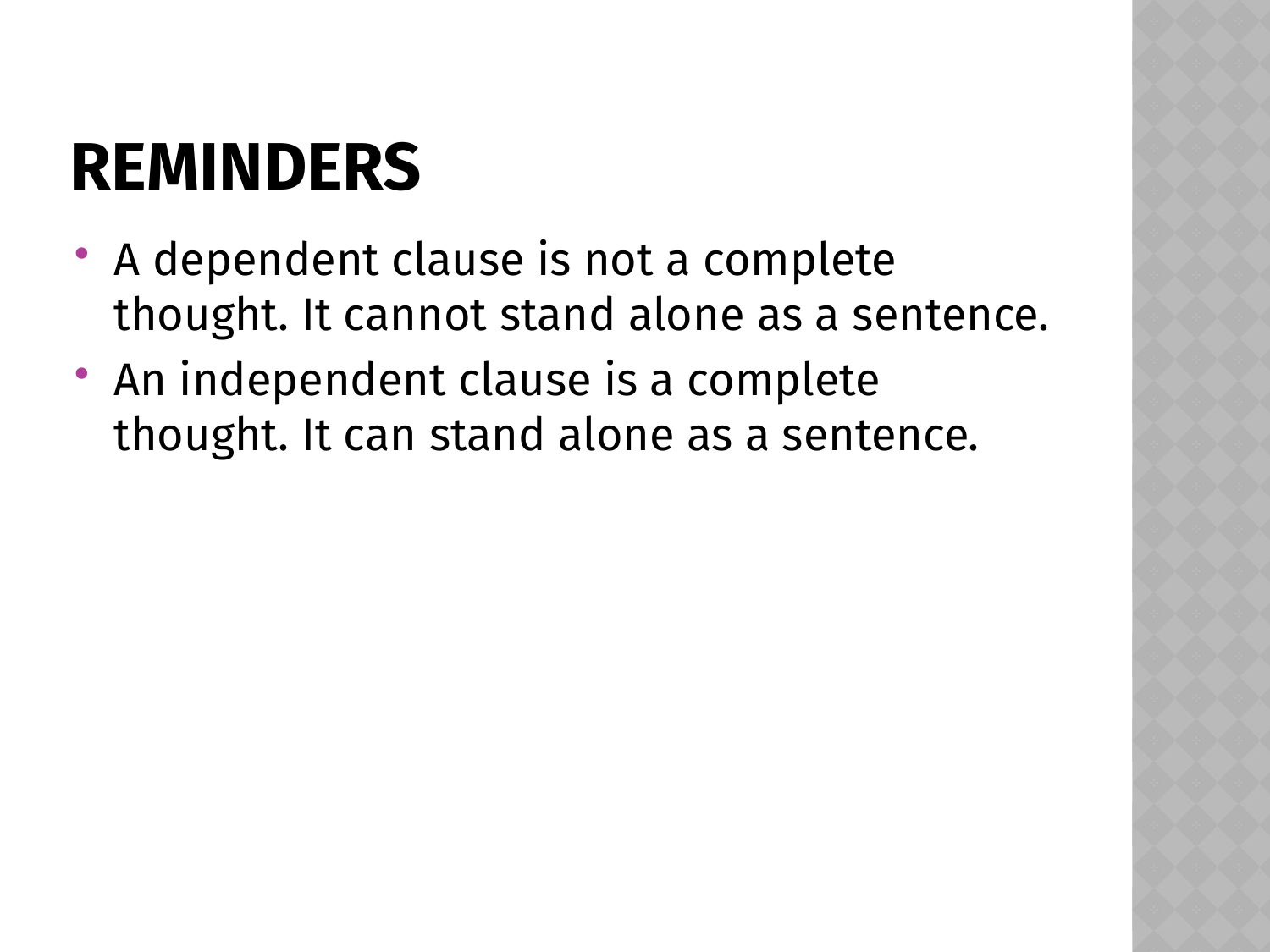

# Reminders
A dependent clause is not a complete thought. It cannot stand alone as a sentence.
An independent clause is a complete thought. It can stand alone as a sentence.